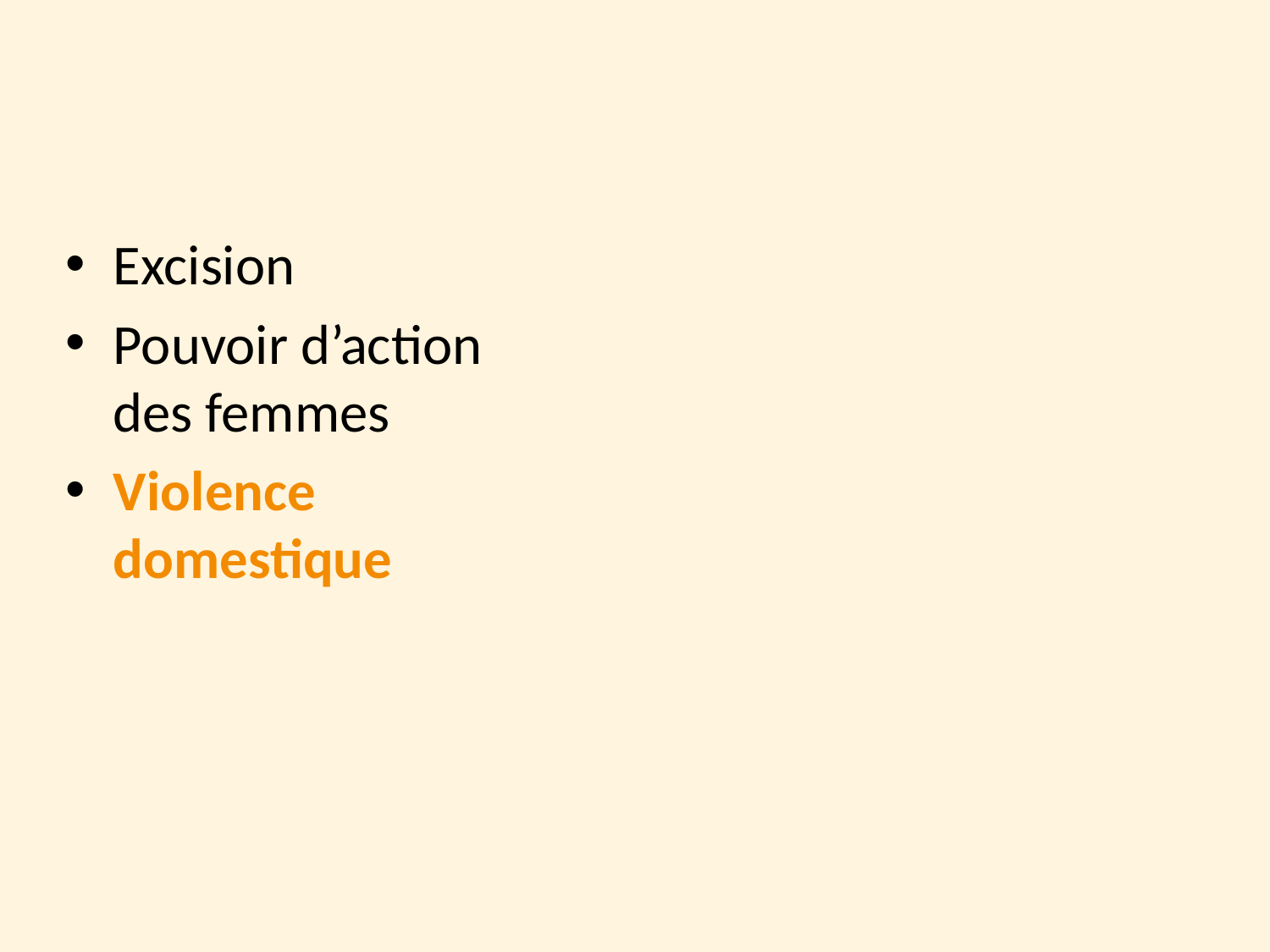

Excision
Pouvoir d’action des femmes
Violence domestique